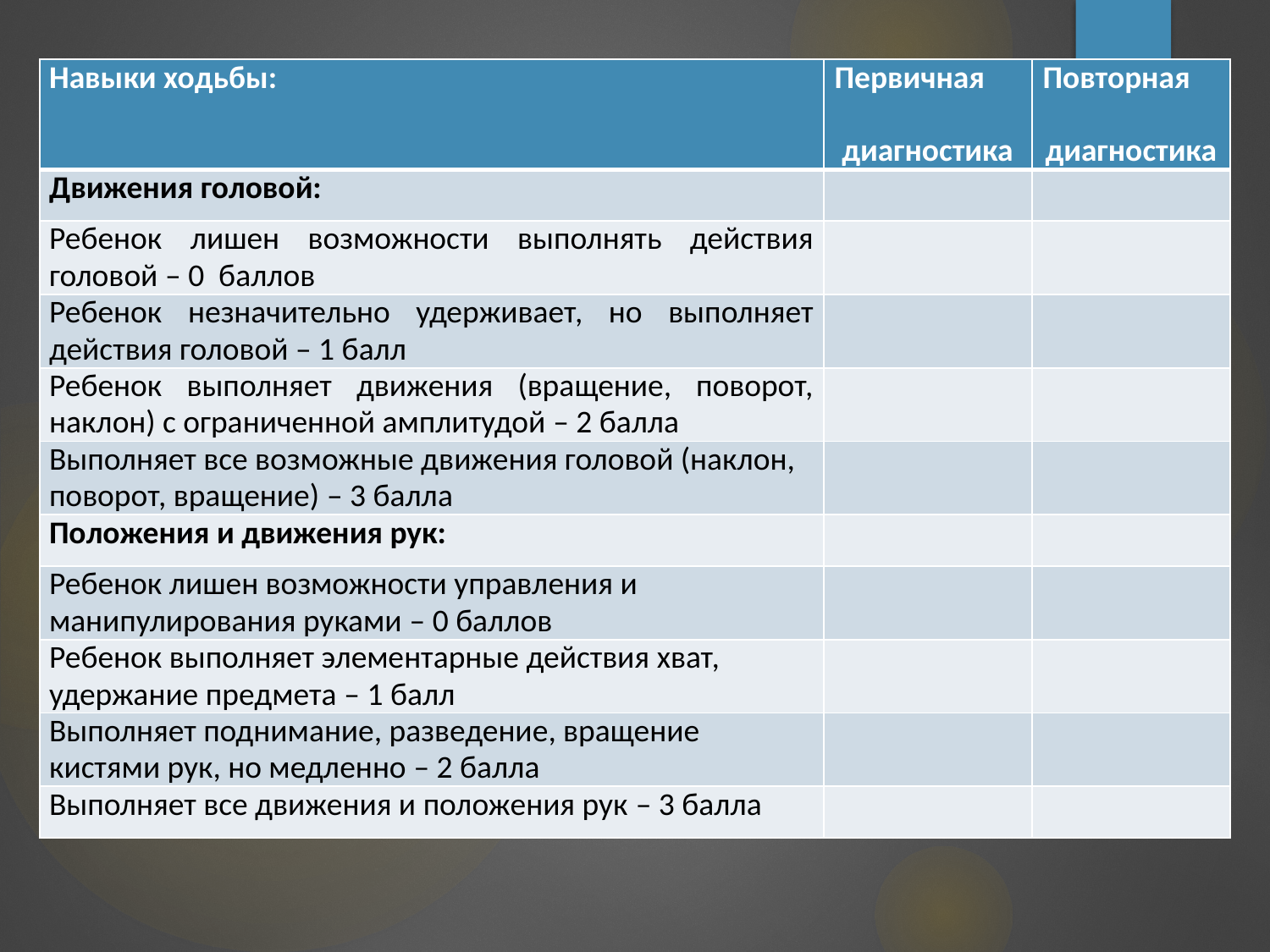

| Навыки ходьбы: | Первичная диагностика | Повторная диагностика |
| --- | --- | --- |
| Движения головой: |  |  |
| Ребенок лишен возможности выполнять действия головой – 0 баллов |  |  |
| Ребенок незначительно удерживает, но выполняет действия головой – 1 балл |  |  |
| Ребенок выполняет движения (вращение, поворот, наклон) с ограниченной амплитудой – 2 балла |  |  |
| Выполняет все возможные движения головой (наклон, поворот, вращение) – 3 балла |  |  |
| Положения и движения рук: |  |  |
| Ребенок лишен возможности управления и манипулирования руками – 0 баллов |  |  |
| Ребенок выполняет элементарные действия хват, удержание предмета – 1 балл |  |  |
| Выполняет поднимание, разведение, вращение кистями рук, но медленно – 2 балла |  |  |
| Выполняет все движения и положения рук – 3 балла |  |  |